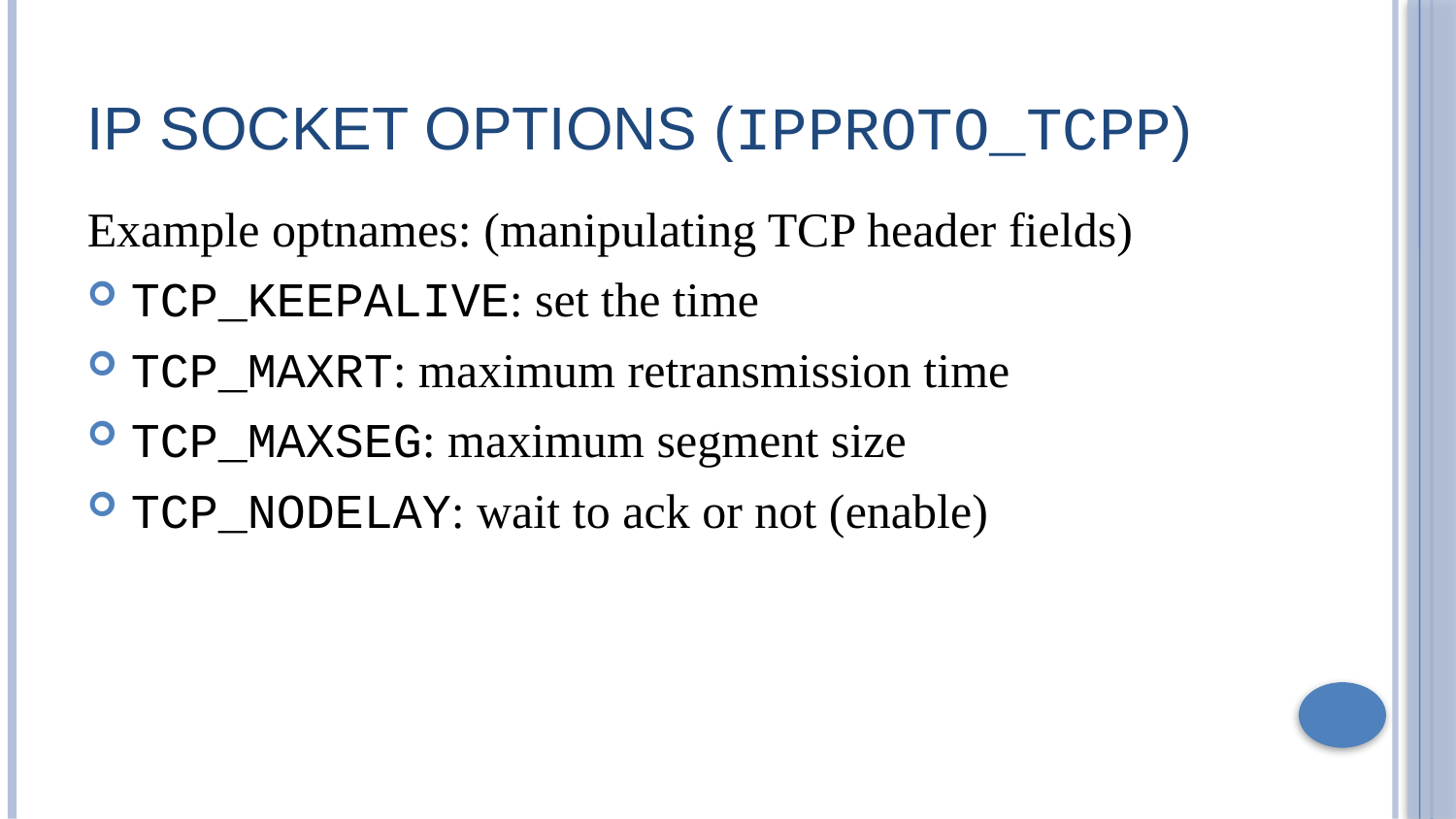

# IP Socket Options (IPPROTO_TCPP)
Example optnames: (manipulating TCP header fields)
TCP_KEEPALIVE: set the time
TCP_MAXRT: maximum retransmission time
TCP_MAXSEG: maximum segment size
TCP_NODELAY: wait to ack or not (enable)